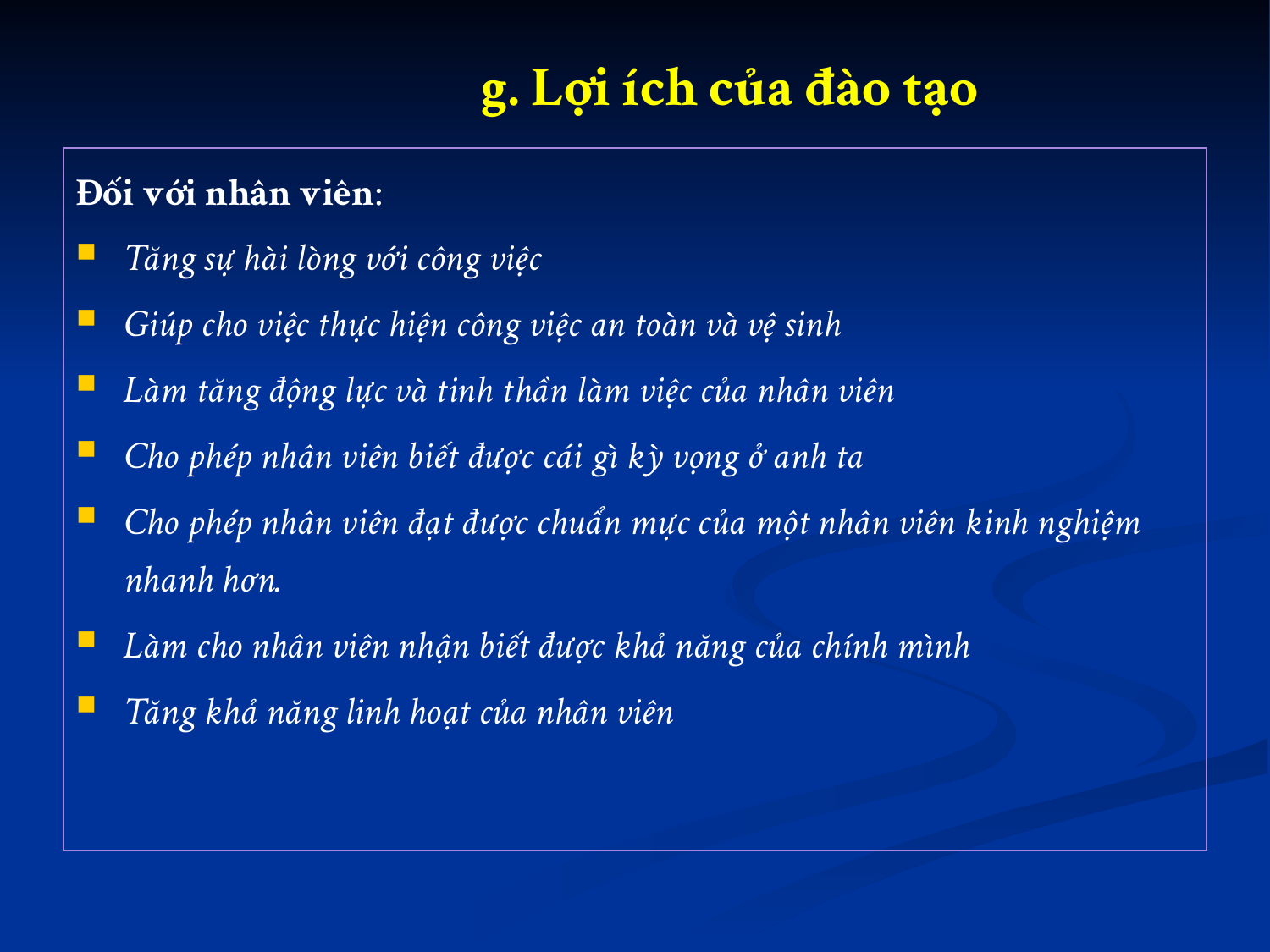

# g. Lợi ích của đào tạo
Đối với nhân viên:
Tăng sự hài lòng với công việc
Giúp cho việc thực hiện công việc an toàn và vệ sinh
Làm tăng động lực và tinh thần làm việc của nhân viên
Cho phép nhân viên biết được cái gì kỳ vọng ở anh ta
Cho phép nhân viên đạt được chuẩn mực của một nhân viên kinh nghiệm nhanh hơn.
Làm cho nhân viên nhận biết được khả năng của chính mình
Tăng khả năng linh hoạt của nhân viên